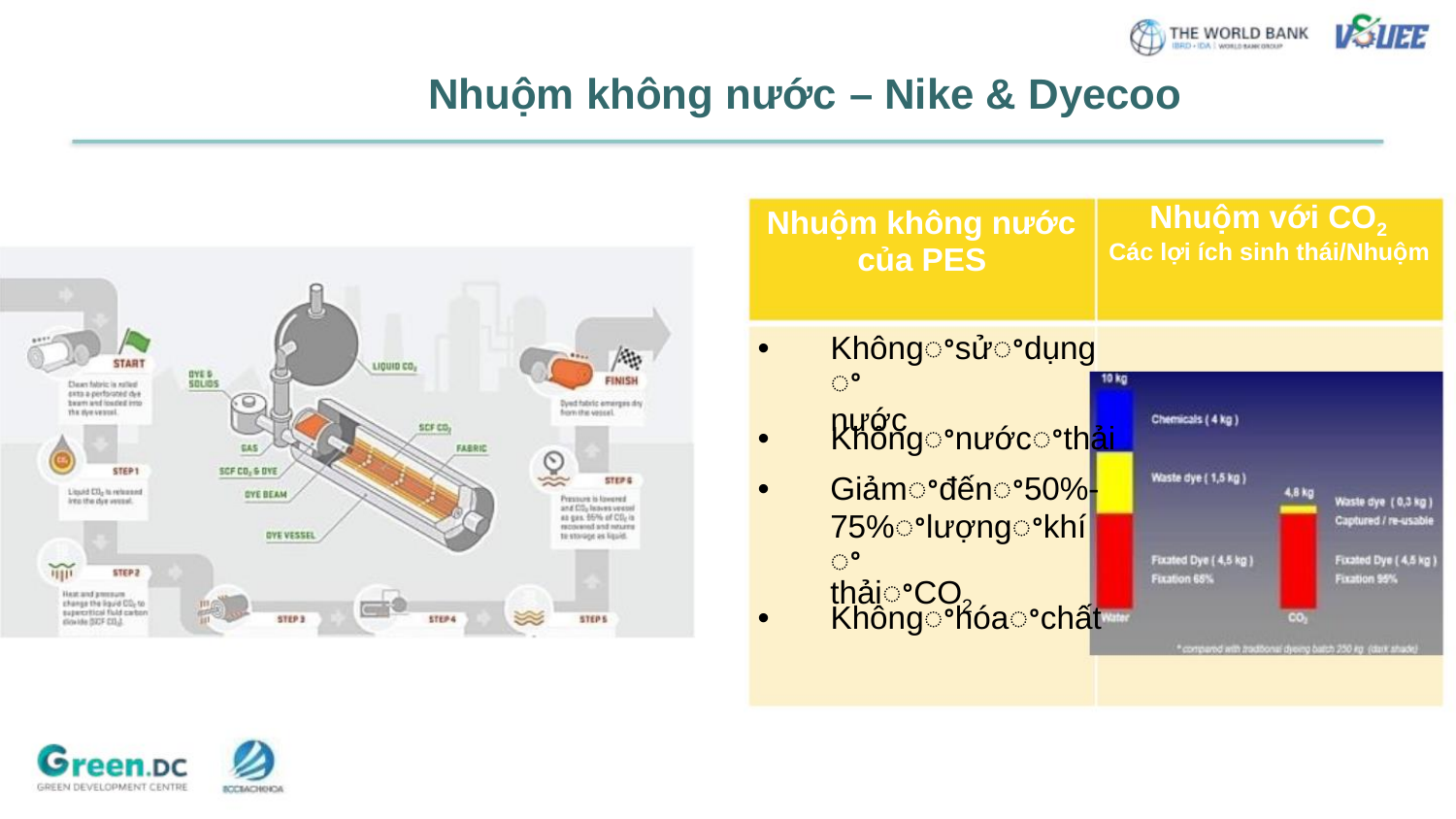

Nhuộm không nước – Nike & Dyecoo
Nhuộm không nước
của PES
Nhuộm với CO2
Các lợi ích sinh thái/Nhuộm
•
Khôngꢀsửꢀdụngꢀ
nước
•
•
Khôngꢀnướcꢀthải
Giảmꢀđếnꢀ50%-
75%ꢀlượngꢀkhíꢀ
thảiꢀCO2
•
Khôngꢀhóaꢀchất